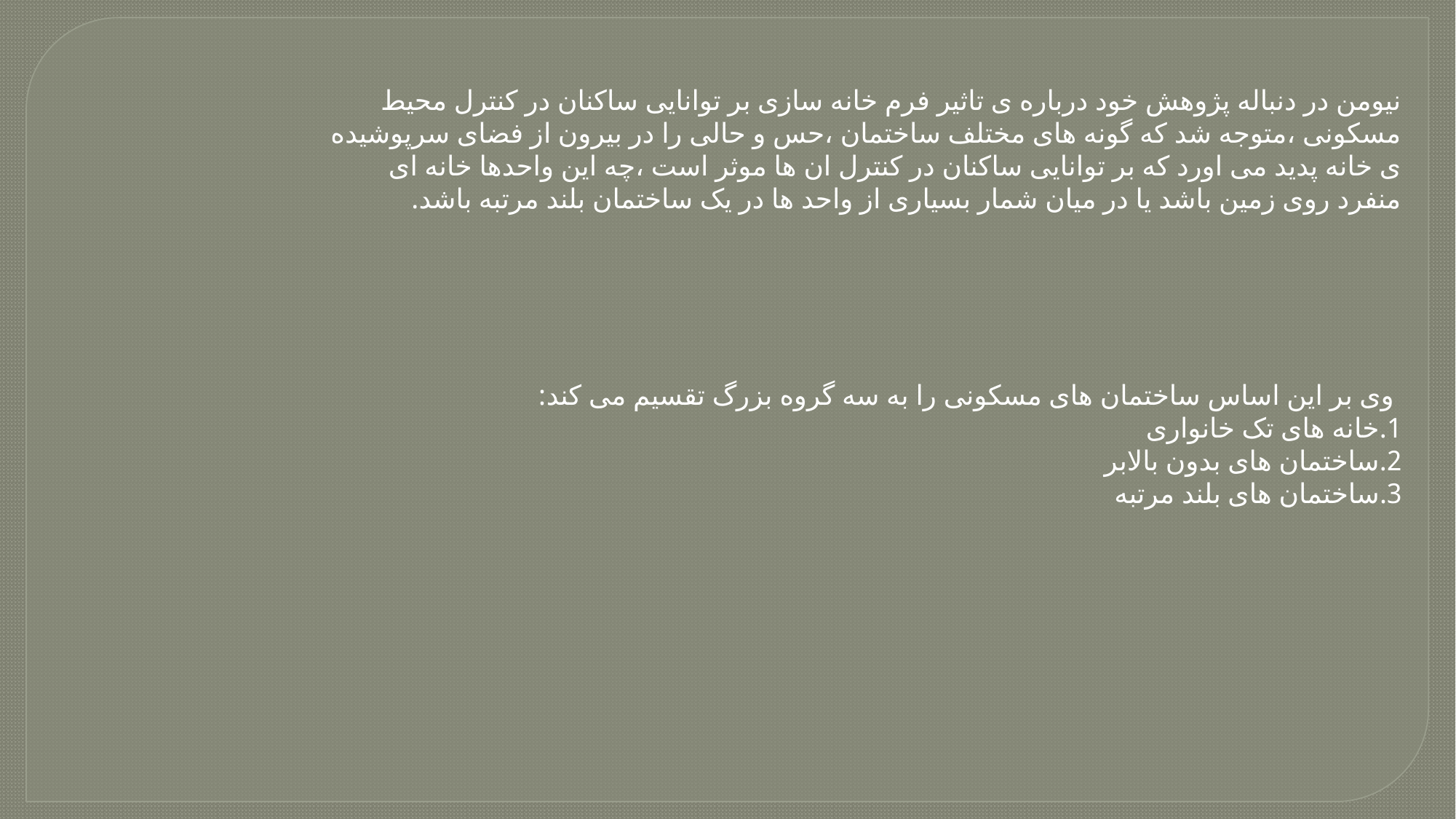

نیومن در دنباله پژوهش خود درباره ی تاثیر فرم خانه سازی بر توانایی ساکنان در کنترل محیط مسکونی ،متوجه شد که گونه های مختلف ساختمان ،حس و حالی را در بیرون از فضای سرپوشیده ی خانه پدید می اورد که بر توانایی ساکنان در کنترل ان ها موثر است ،چه این واحدها خانه ای منفرد روی زمین باشد یا در میان شمار بسیاری از واحد ها در یک ساختمان بلند مرتبه باشد.

 وی بر این اساس ساختمان های مسکونی را به سه گروه بزرگ تقسیم می کند:
1.خانه های تک خانواری
2.ساختمان های بدون بالابر
3.ساختمان های بلند مرتبه